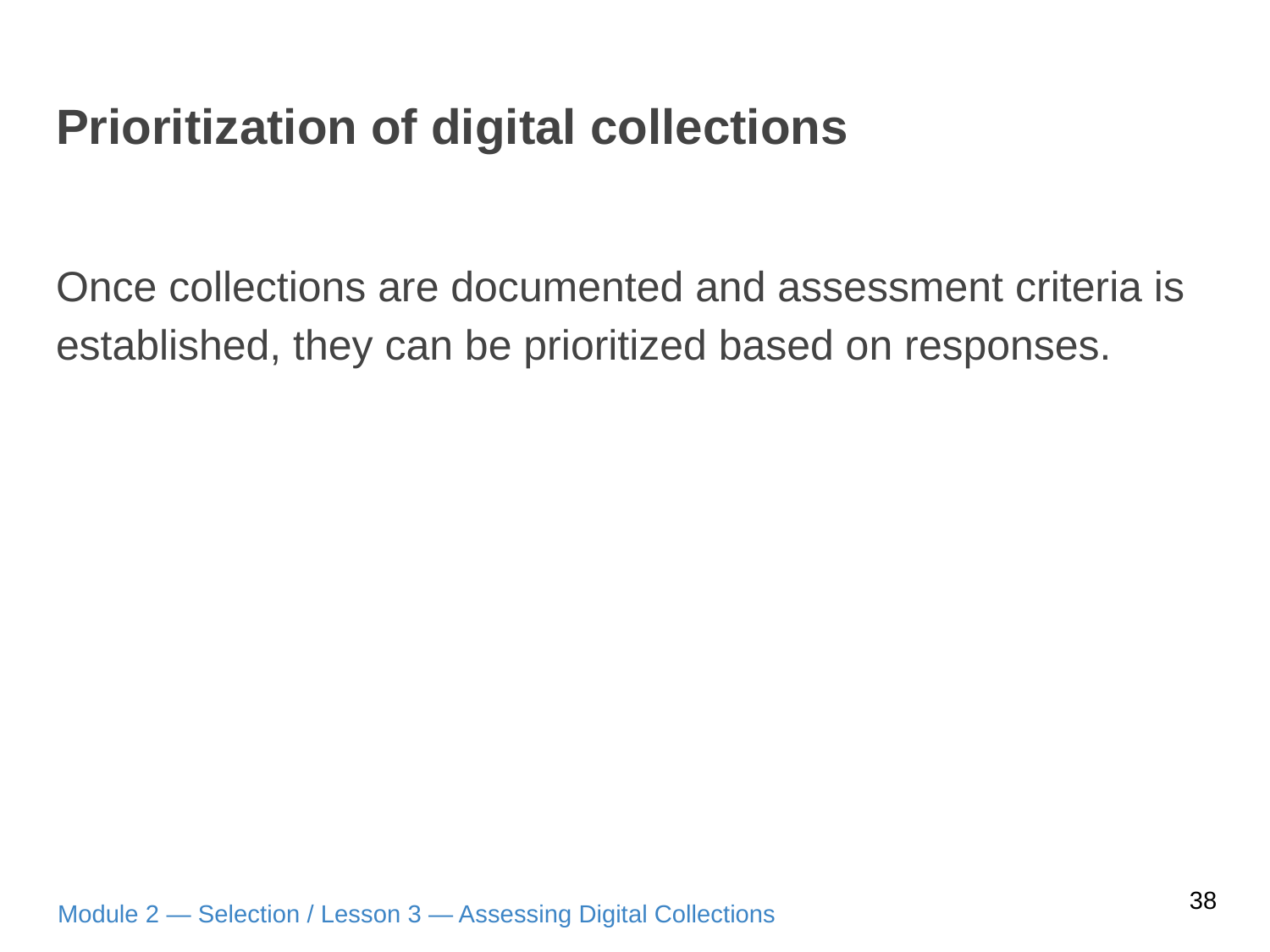

# Prioritization of digital collections
Once collections are documented and assessment criteria is established, they can be prioritized based on responses.
38
Module 2 — Selection / Lesson 3 — Assessing Digital Collections